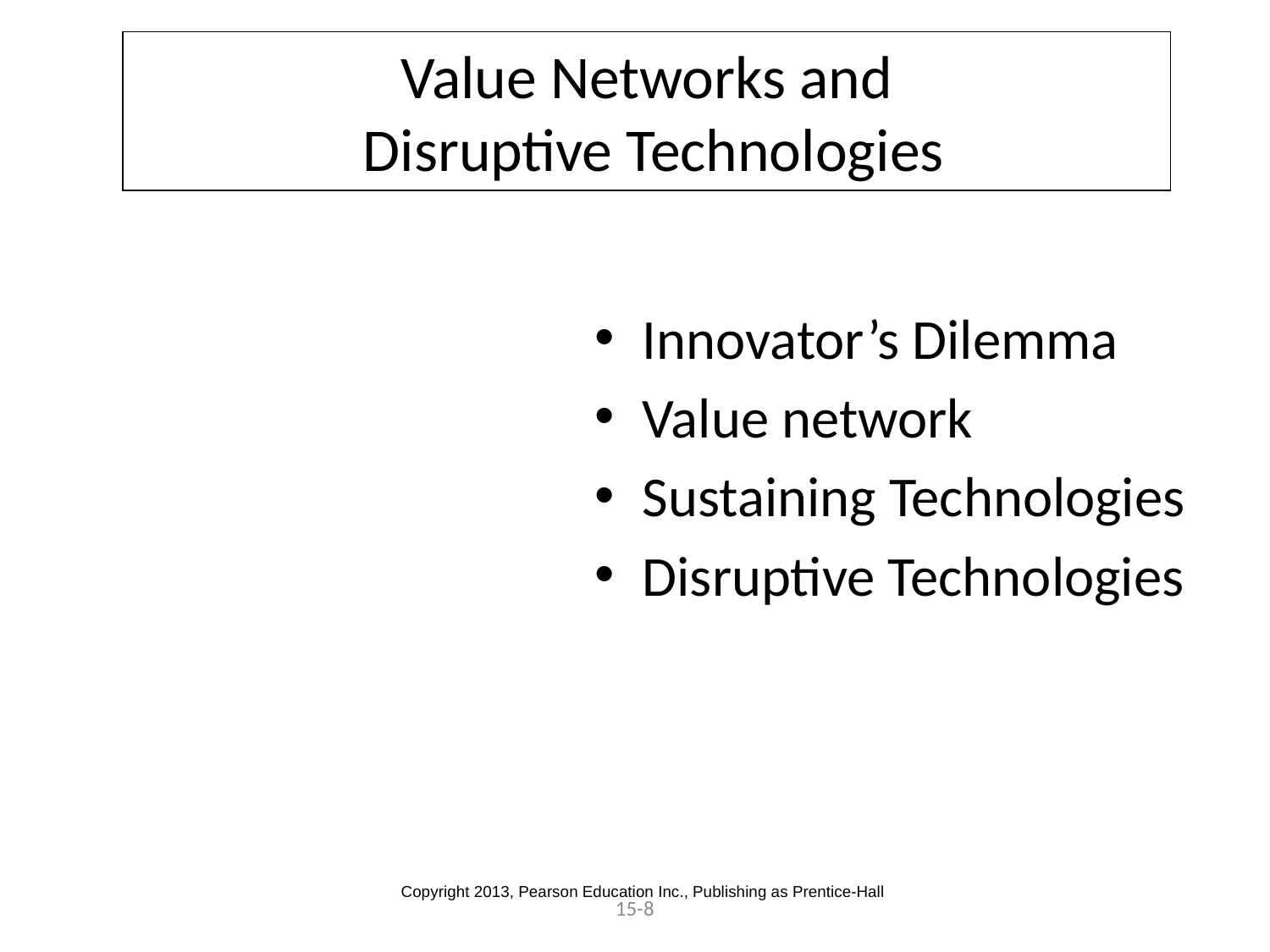

# Value Networks and Disruptive Technologies
Innovator’s Dilemma
Value network
Sustaining Technologies
Disruptive Technologies
Copyright 2013, Pearson Education Inc., Publishing as Prentice-Hall

15-8